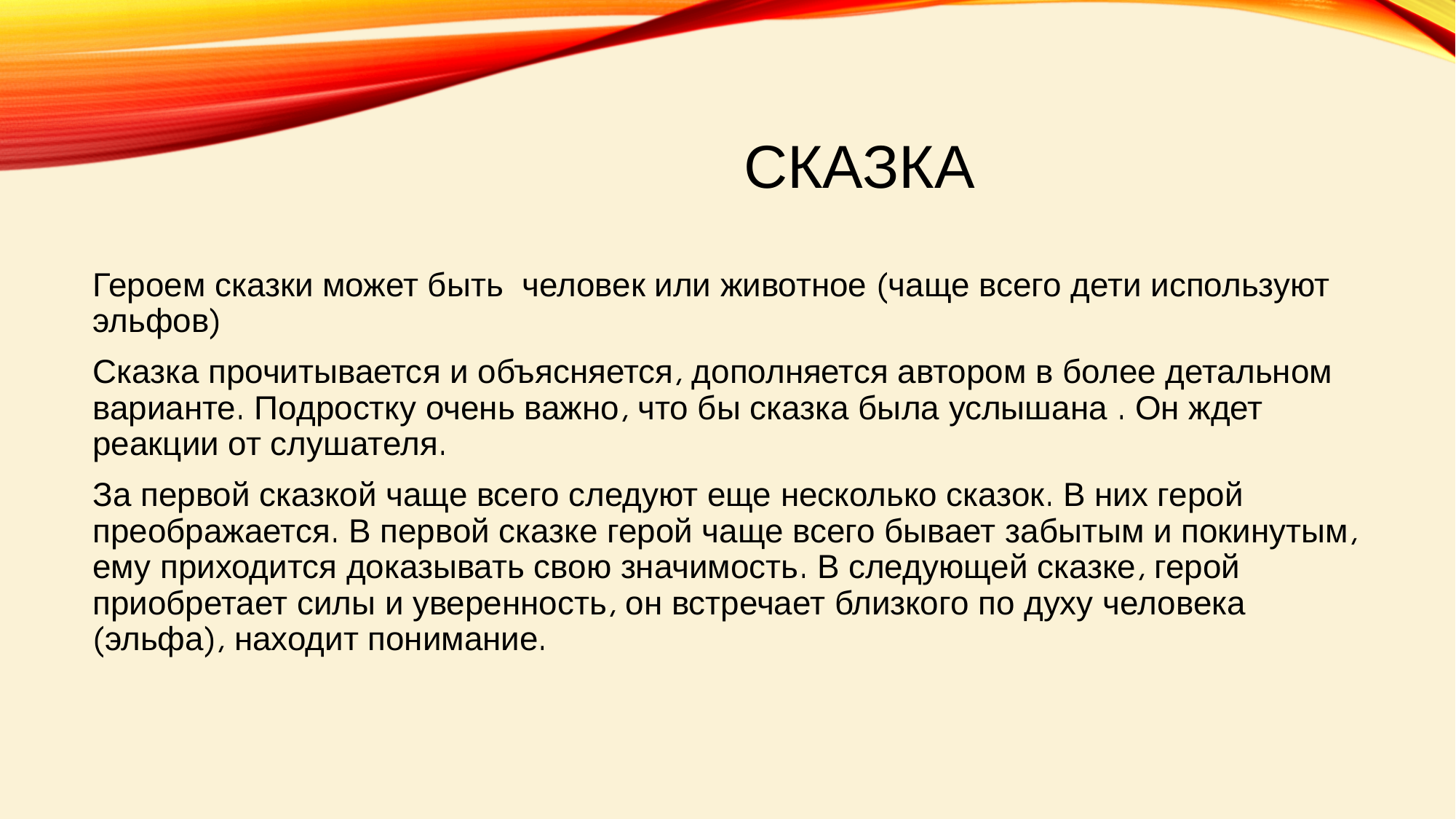

# Сказка
Героем сказки может быть  человек или животное (чаще всего дети используют эльфов)
Сказка прочитывается и объясняется, дополняется автором в более детальном варианте. Подростку очень важно, что бы сказка была услышана . Он ждет реакции от слушателя.
За первой сказкой чаще всего следуют еще несколько сказок. В них герой преображается. В первой сказке герой чаще всего бывает забытым и покинутым, ему приходится доказывать свою значимость. В следующей сказке, герой приобретает силы и уверенность, он встречает близкого по духу человека (эльфа), находит понимание.